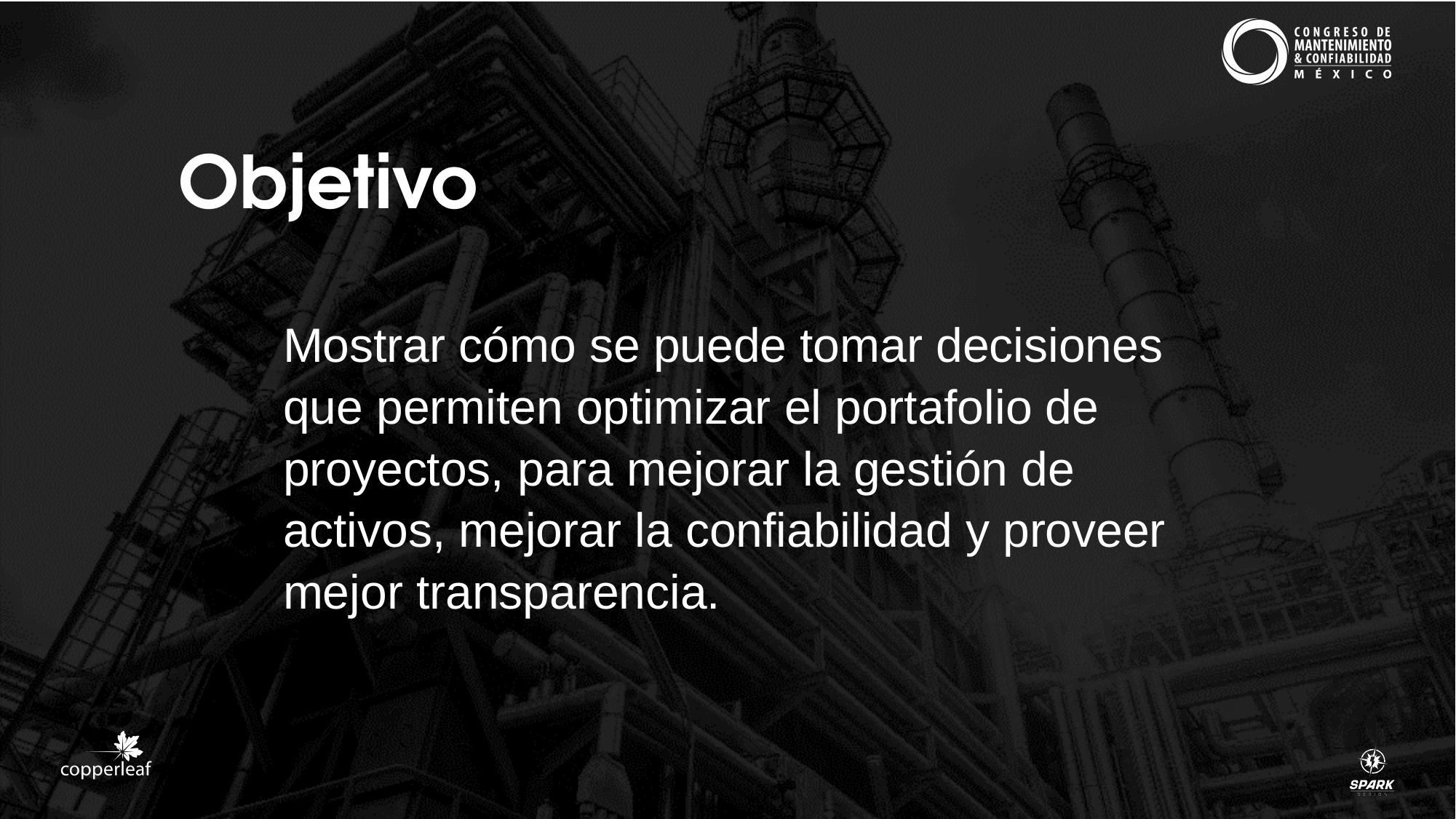

Objetivo
Mostrar cómo se puede tomar decisiones que permiten optimizar el portafolio de proyectos, para mejorar la gestión de activos, mejorar la confiabilidad y proveer mejor transparencia.